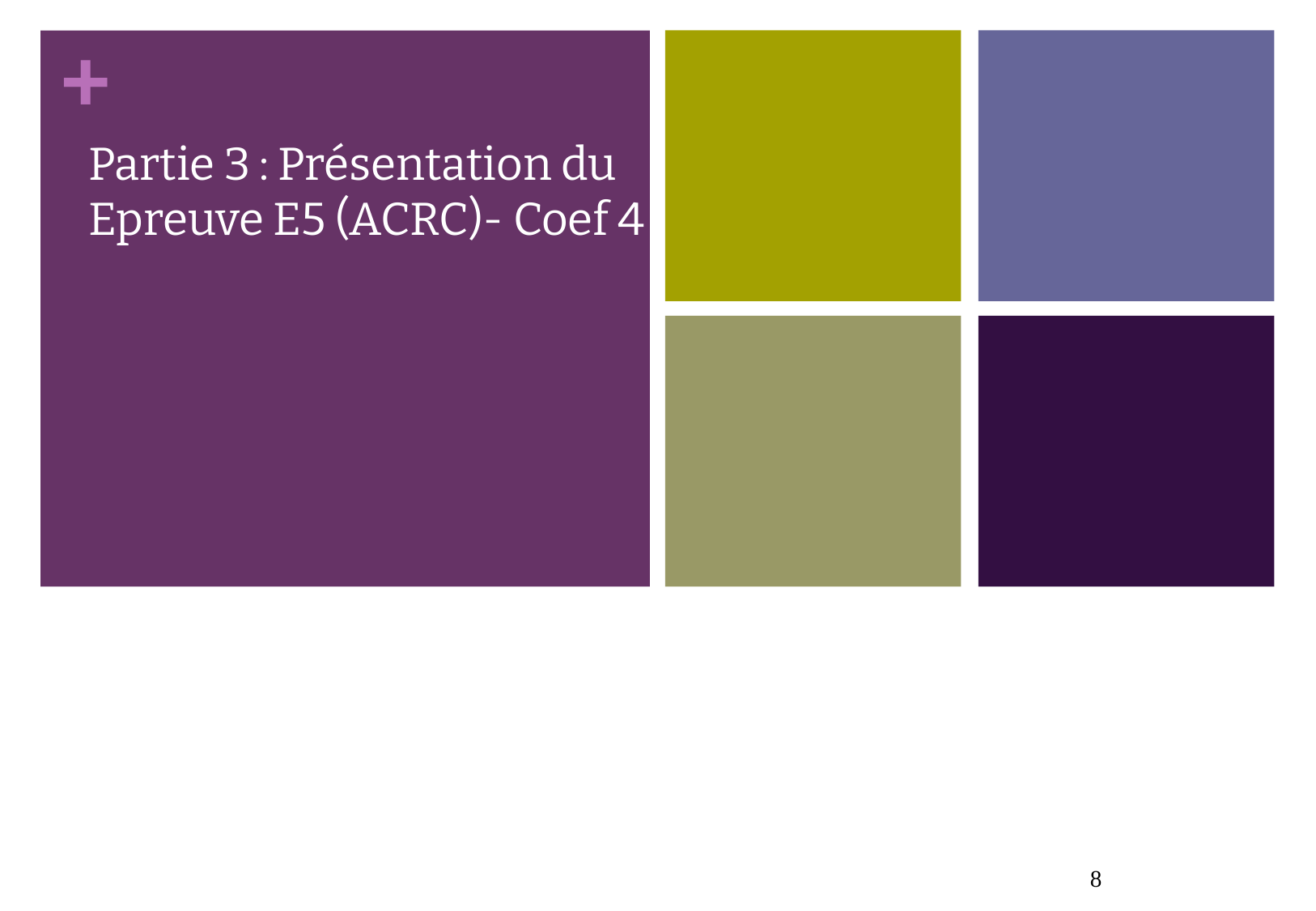

# Partie 3 : Présentation du Epreuve E5 (ACRC)- Coef 4
8